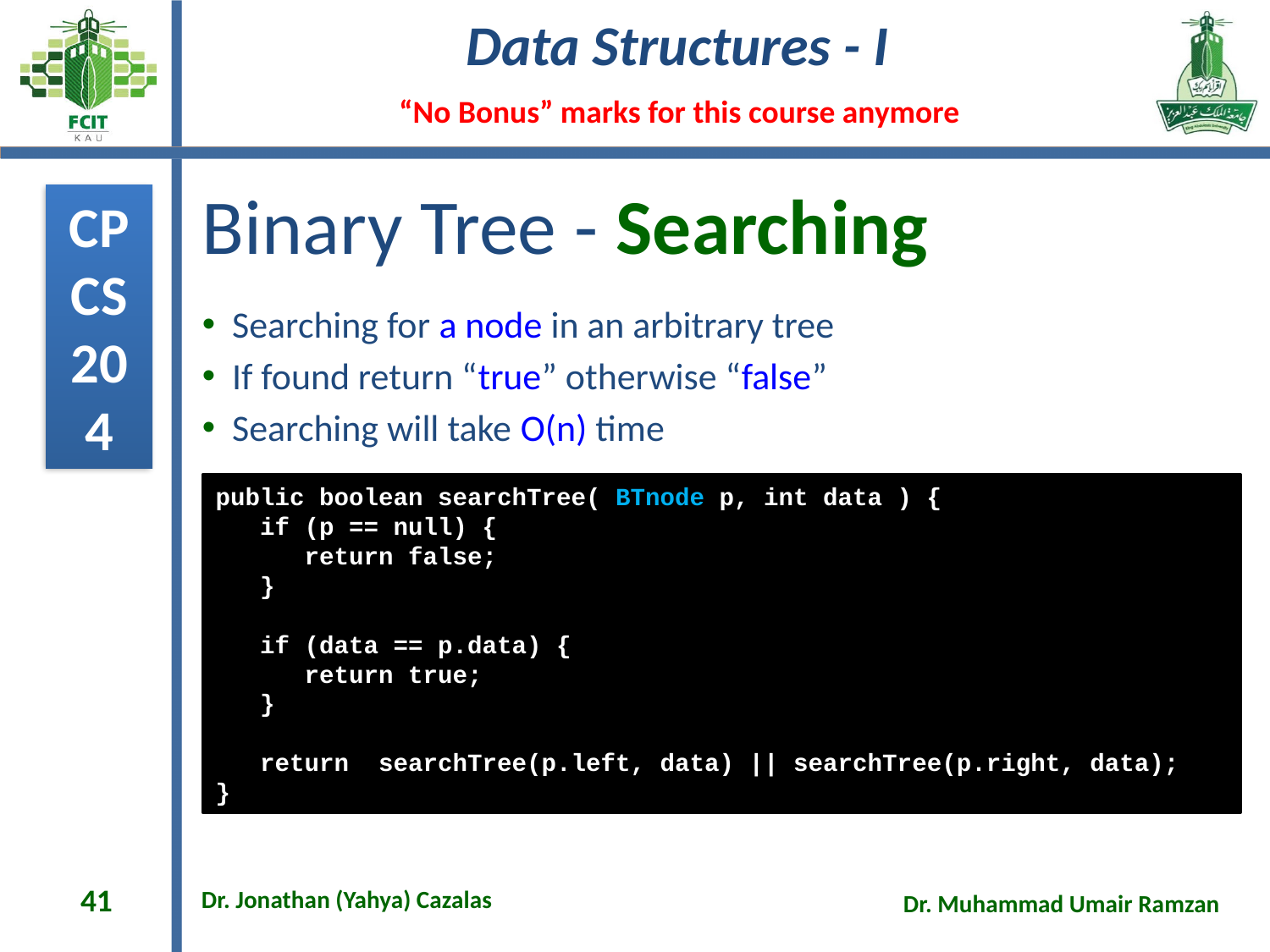

# Binary Tree - Searching
Searching for a node in an arbitrary tree
If found return “true” otherwise “false”
Searching will take O(n) time
public boolean searchTree( BTnode p, int data ) {
   if (p == null) {
      return false;
   }

   if (data == p.data) {
      return true;
   }

   return  searchTree(p.left, data) || searchTree(p.right, data);
}
41